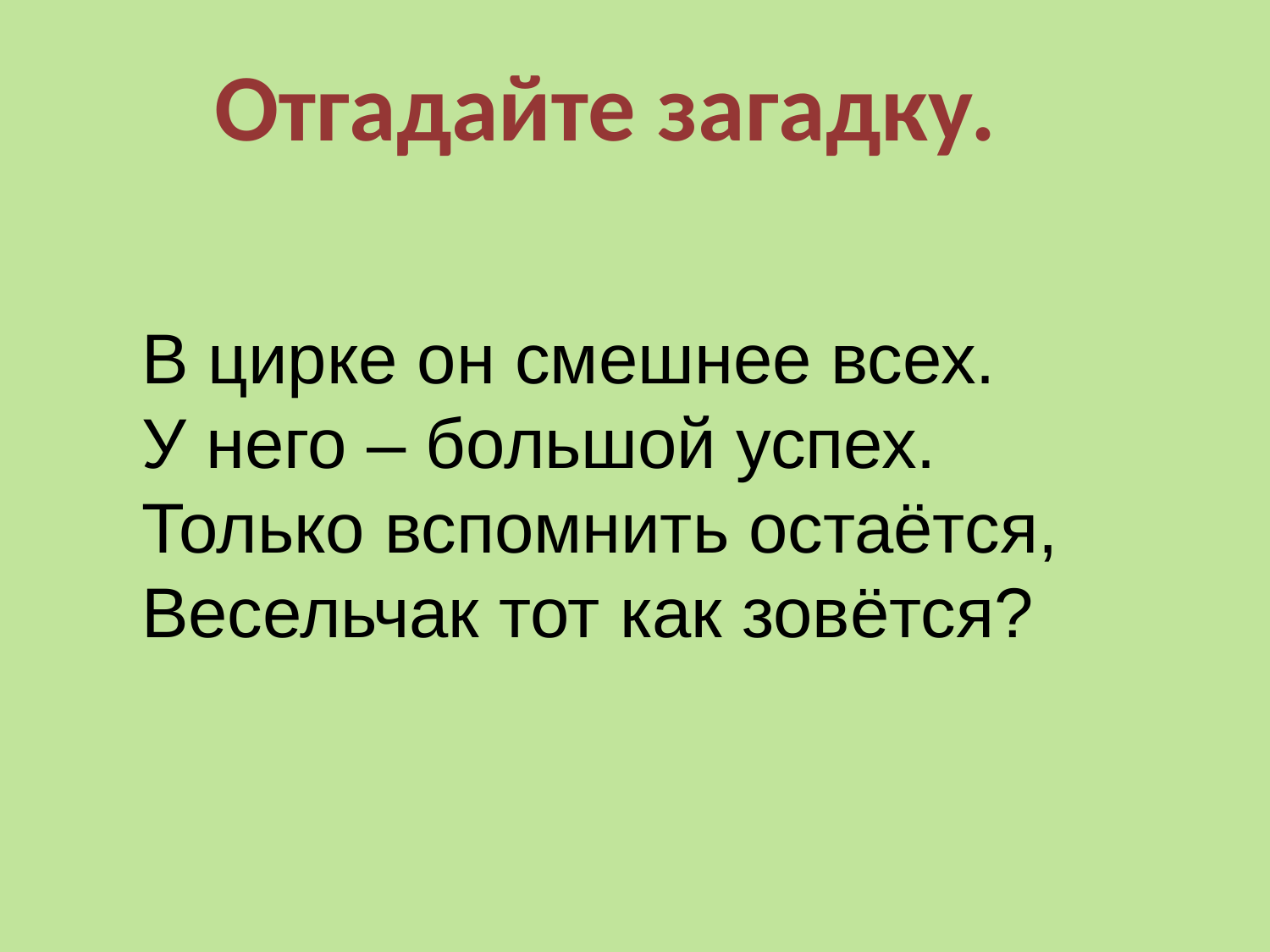

Отгадайте загадку.
В цирке он смешнее всех.
У него – большой успех.
Только вспомнить остаётся,
Весельчак тот как зовётся?